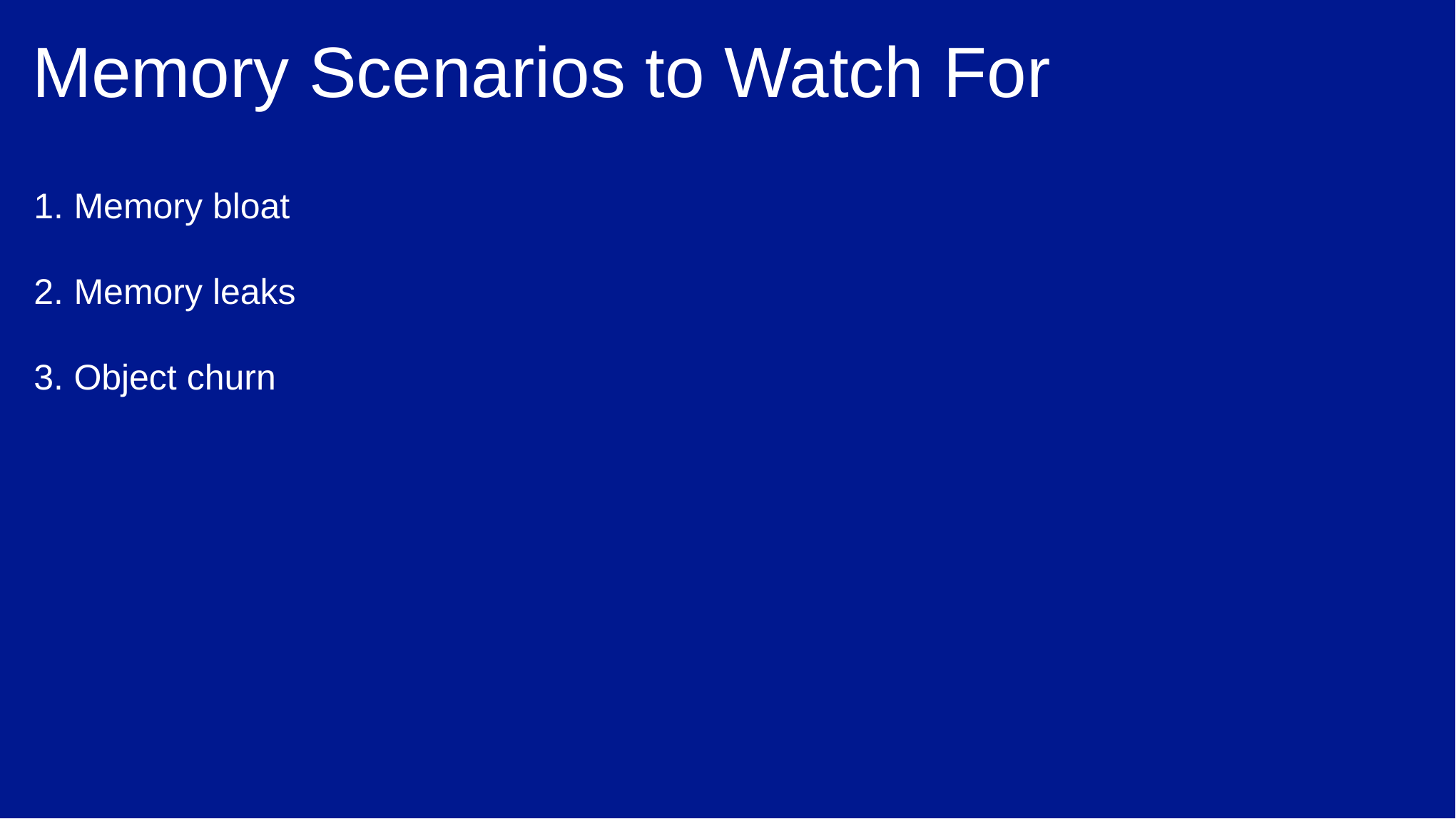

# Memory Scenarios to Watch For
Memory bloat

Memory leaks

Object churn